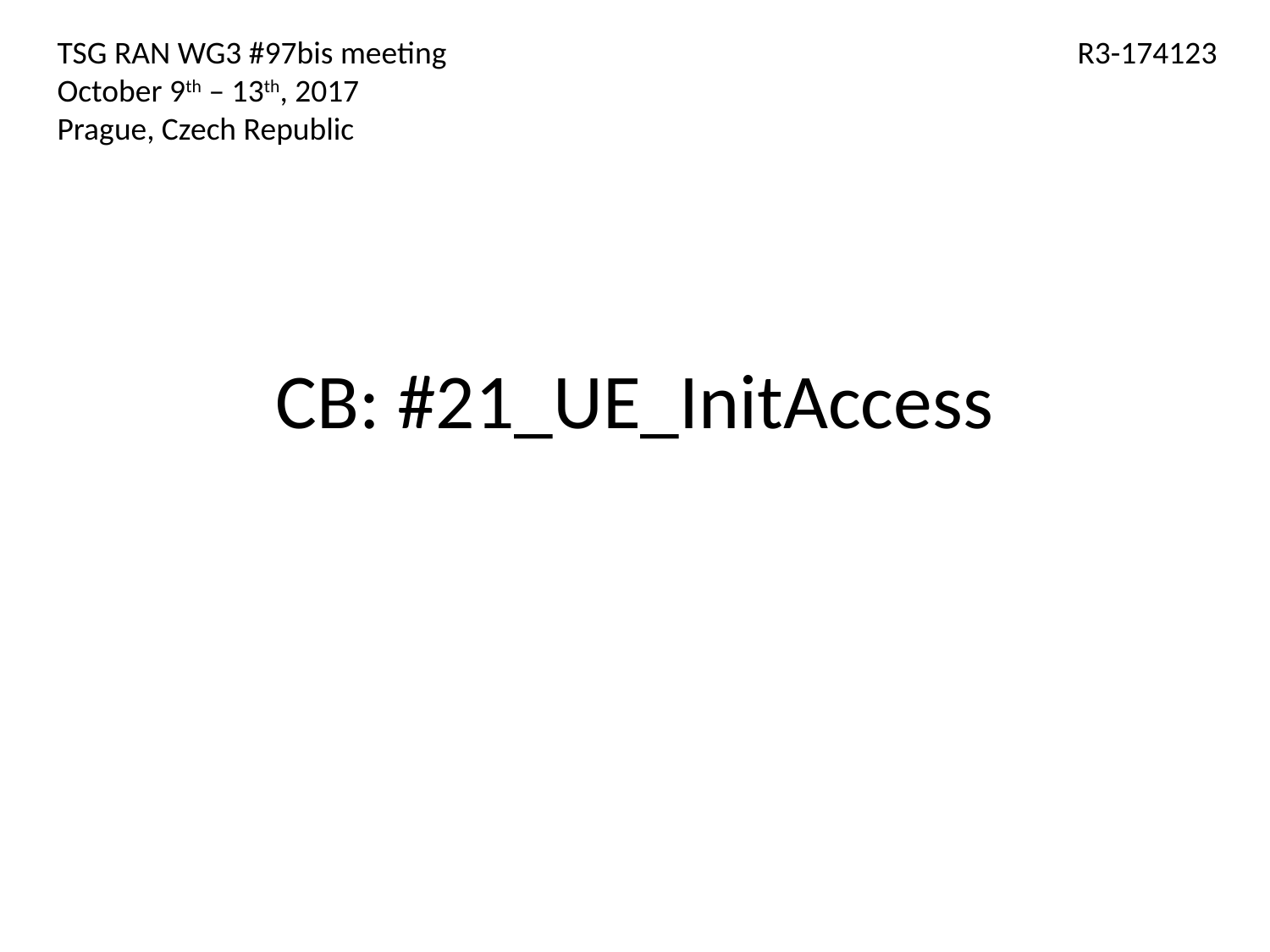

TSG RAN WG3 #97bis meeting
October 9th – 13th, 2017
Prague, Czech Republic
R3-174123
# CB: #21_UE_InitAccess